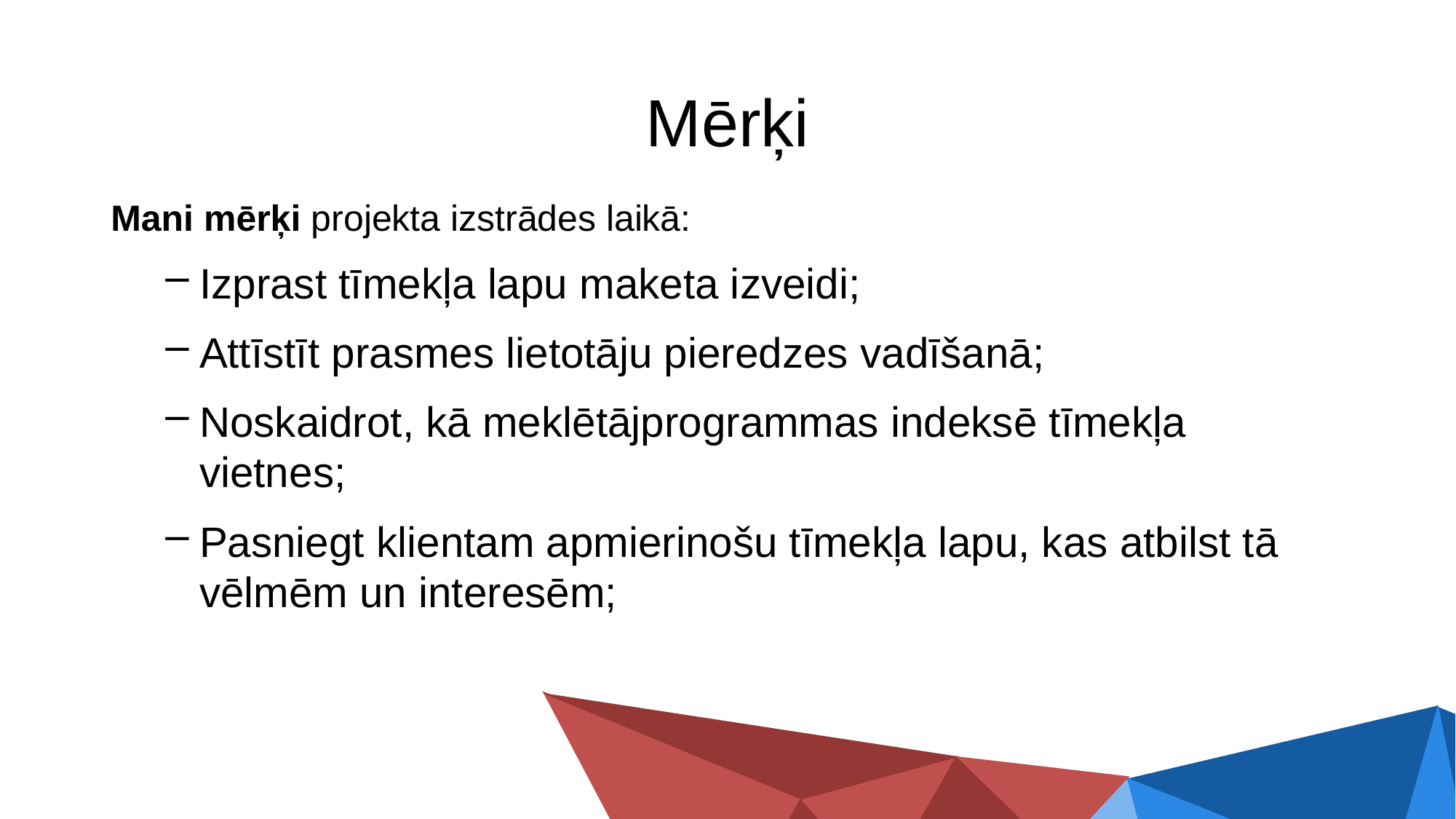

# Mērķi
Mani mērķi projekta izstrādes laikā:
Izprast tīmekļa lapu maketa izveidi;
Attīstīt prasmes lietotāju pieredzes vadīšanā;
Noskaidrot, kā meklētājprogrammas indeksē tīmekļa vietnes;
Pasniegt klientam apmierinošu tīmekļa lapu, kas atbilst tā vēlmēm un interesēm;
3